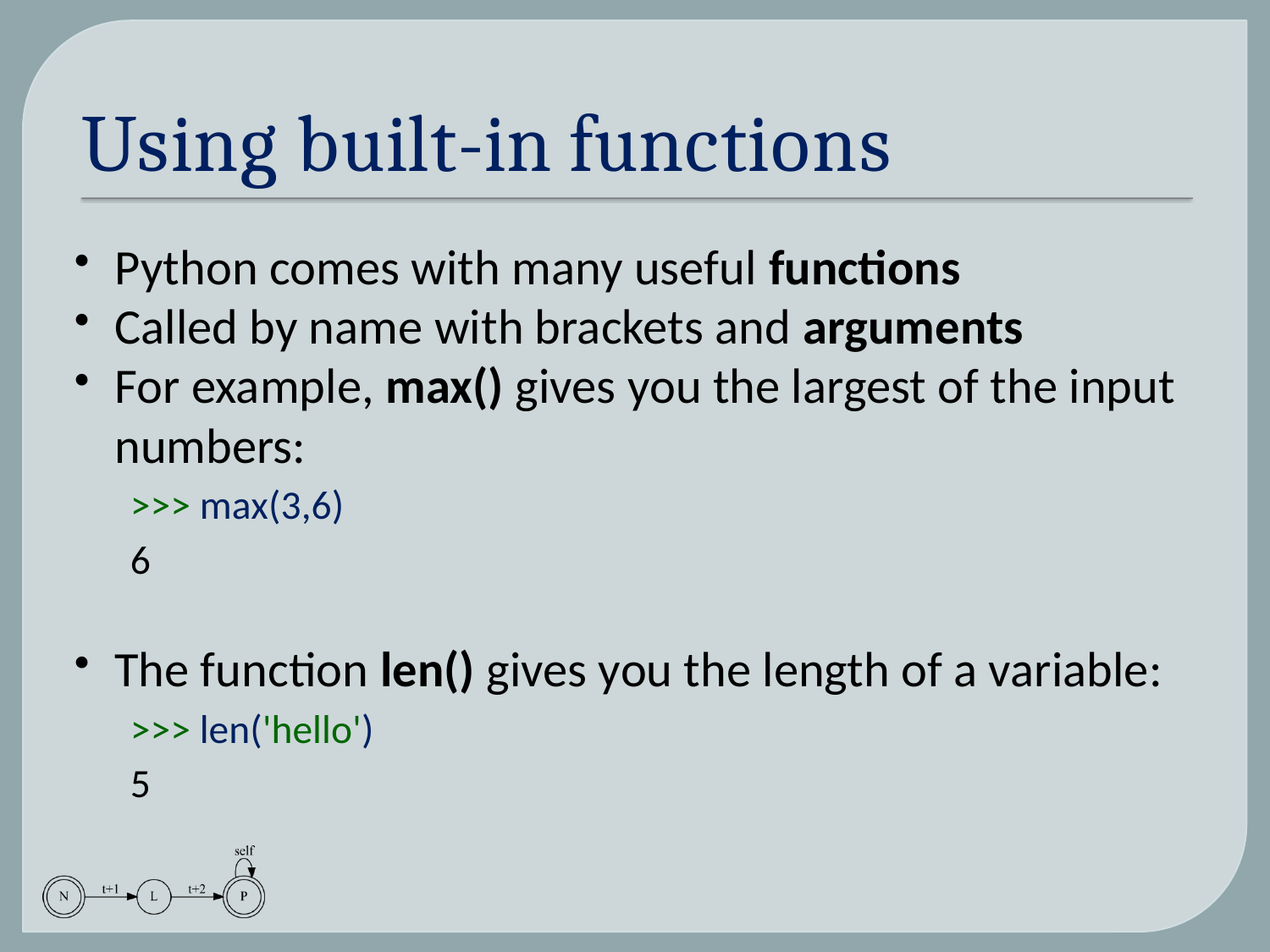

# Using built-in functions
Python comes with many useful functions
Called by name with brackets and arguments
For example, max() gives you the largest of the input numbers:
>>> max(3,6)
6

The function len() gives you the length of a variable:
>>> len('hello')
5